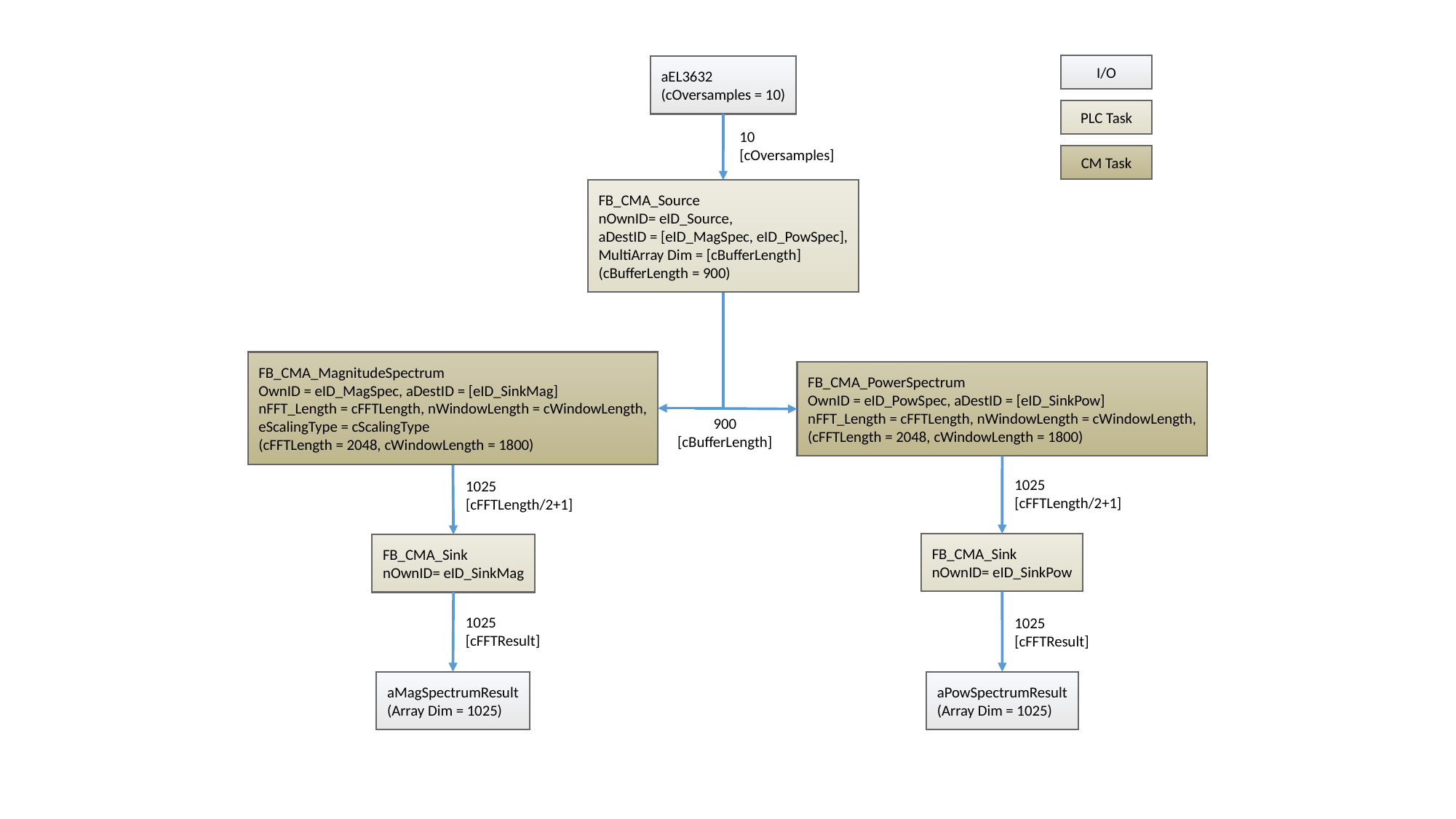

I/O
aEL3632
(cOversamples = 10)
PLC Task
10
[cOversamples]
CM Task
FB_CMA_Source
nOwnID= eID_Source,
aDestID = [eID_MagSpec, eID_PowSpec],
MultiArray Dim = [cBufferLength]
(cBufferLength = 900)
FB_CMA_MagnitudeSpectrum
OwnID = eID_MagSpec, aDestID = [eID_SinkMag]
nFFT_Length = cFFTLength, nWindowLength = cWindowLength,
eScalingType = cScalingType
(cFFTLength = 2048, cWindowLength = 1800)
FB_CMA_PowerSpectrum
OwnID = eID_PowSpec, aDestID = [eID_SinkPow]
nFFT_Length = cFFTLength, nWindowLength = cWindowLength,
(cFFTLength = 2048, cWindowLength = 1800)
900
[cBufferLength]
1025
[cFFTLength/2+1]
1025
[cFFTLength/2+1]
FB_CMA_Sink
nOwnID= eID_SinkPow
FB_CMA_Sink
nOwnID= eID_SinkMag
1025
[cFFTResult]
1025
[cFFTResult]
aMagSpectrumResult
(Array Dim = 1025)
aPowSpectrumResult
(Array Dim = 1025)